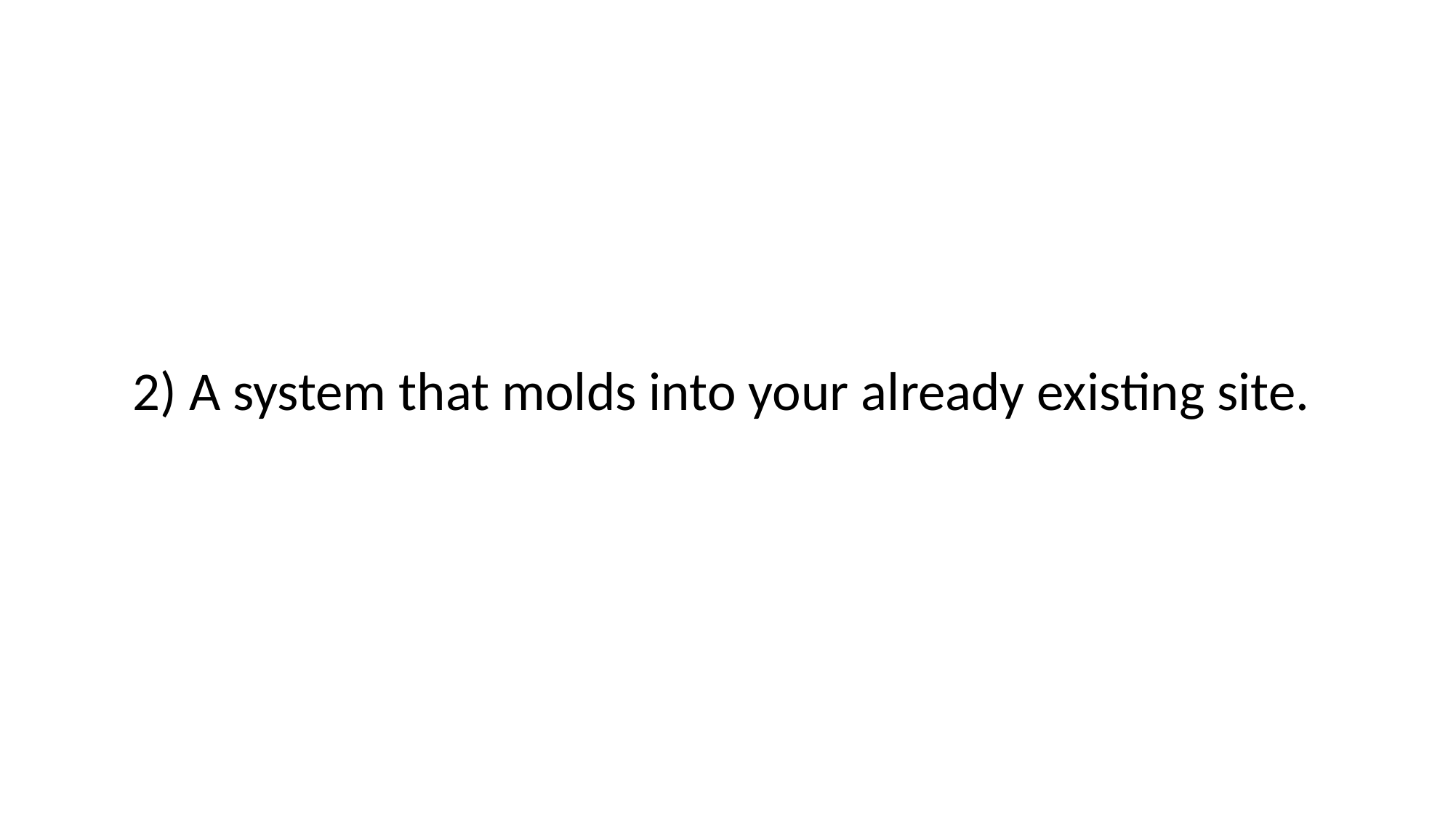

# 2) A system that molds into your already existing site.